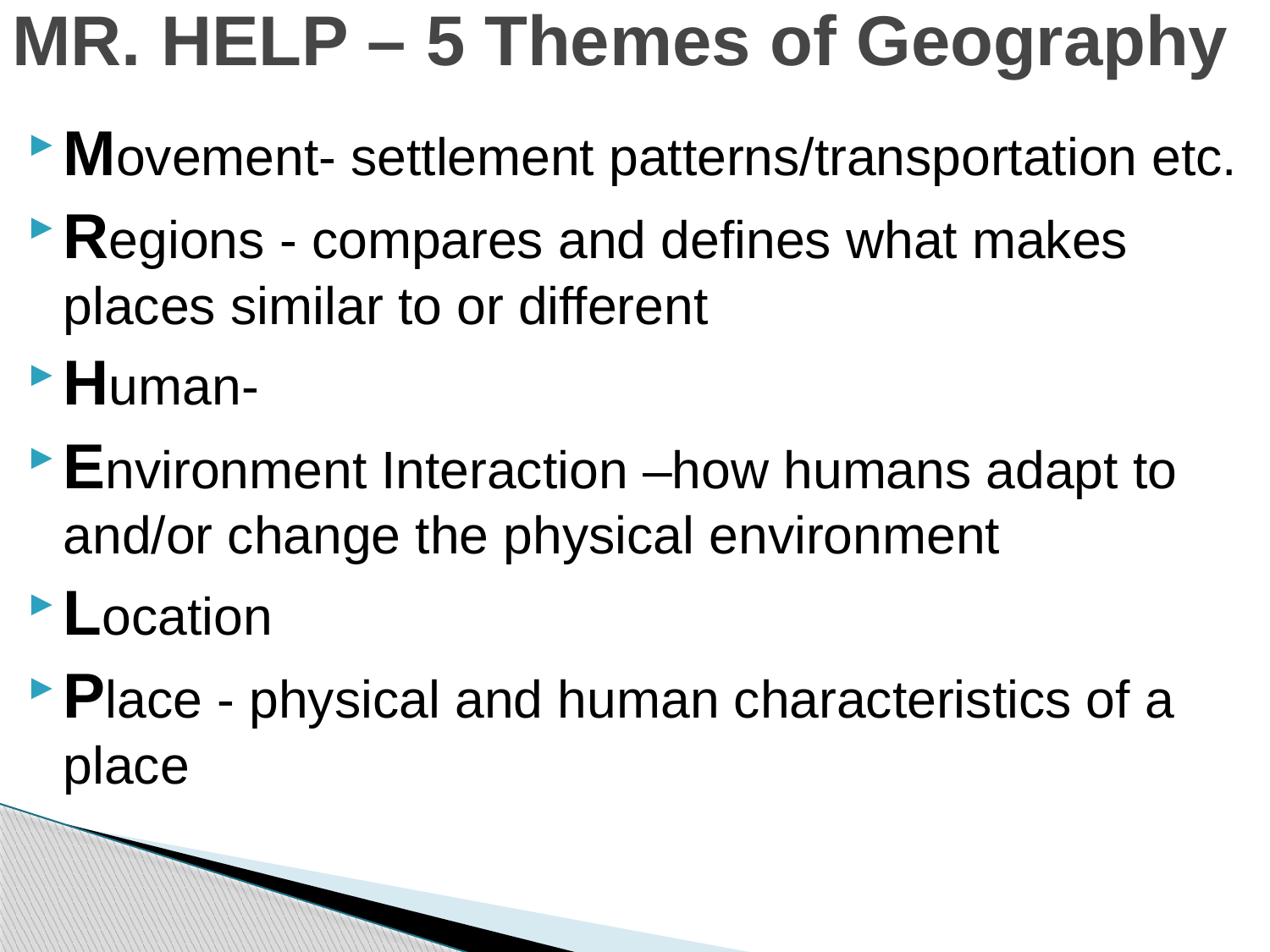

# MR. HELP – 5 Themes of Geography
Movement- settlement patterns/transportation etc.
Regions - compares and defines what makes places similar to or different
Human-
Environment Interaction –how humans adapt to and/or change the physical environment
Location
Place - physical and human characteristics of a place